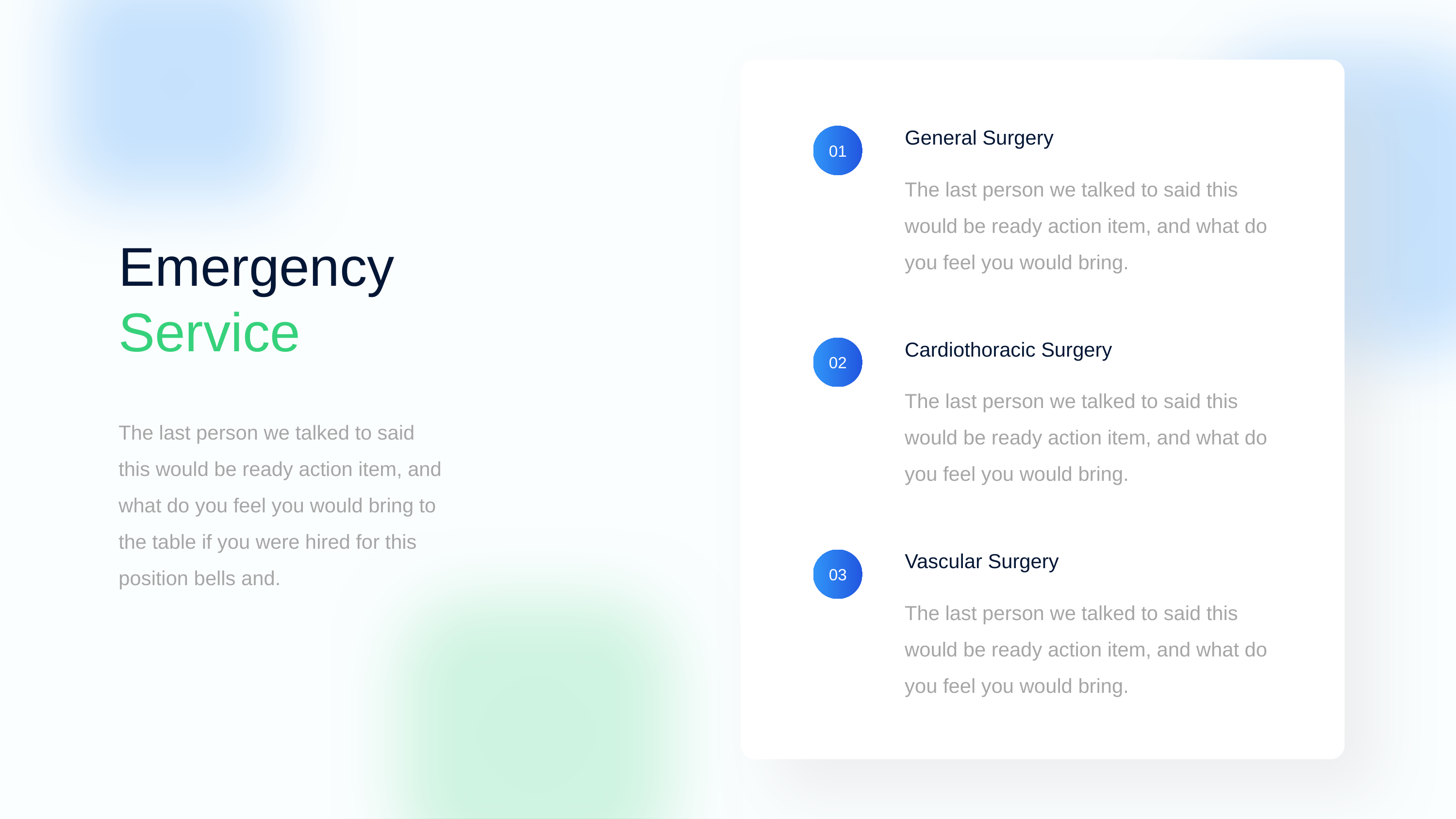

General Surgery

01
The last person we talked to said this would be ready action item, and what do you feel you would bring.
Emergency Service

Cardiothoracic Surgery

02
The last person we talked to said this would be ready action item, and what do you feel you would bring.
The last person we talked to said this would be ready action item, and what do you feel you would bring to the table if you were hired for this position bells and.
Vascular Surgery

03

The last person we talked to said this would be ready action item, and what do you feel you would bring.